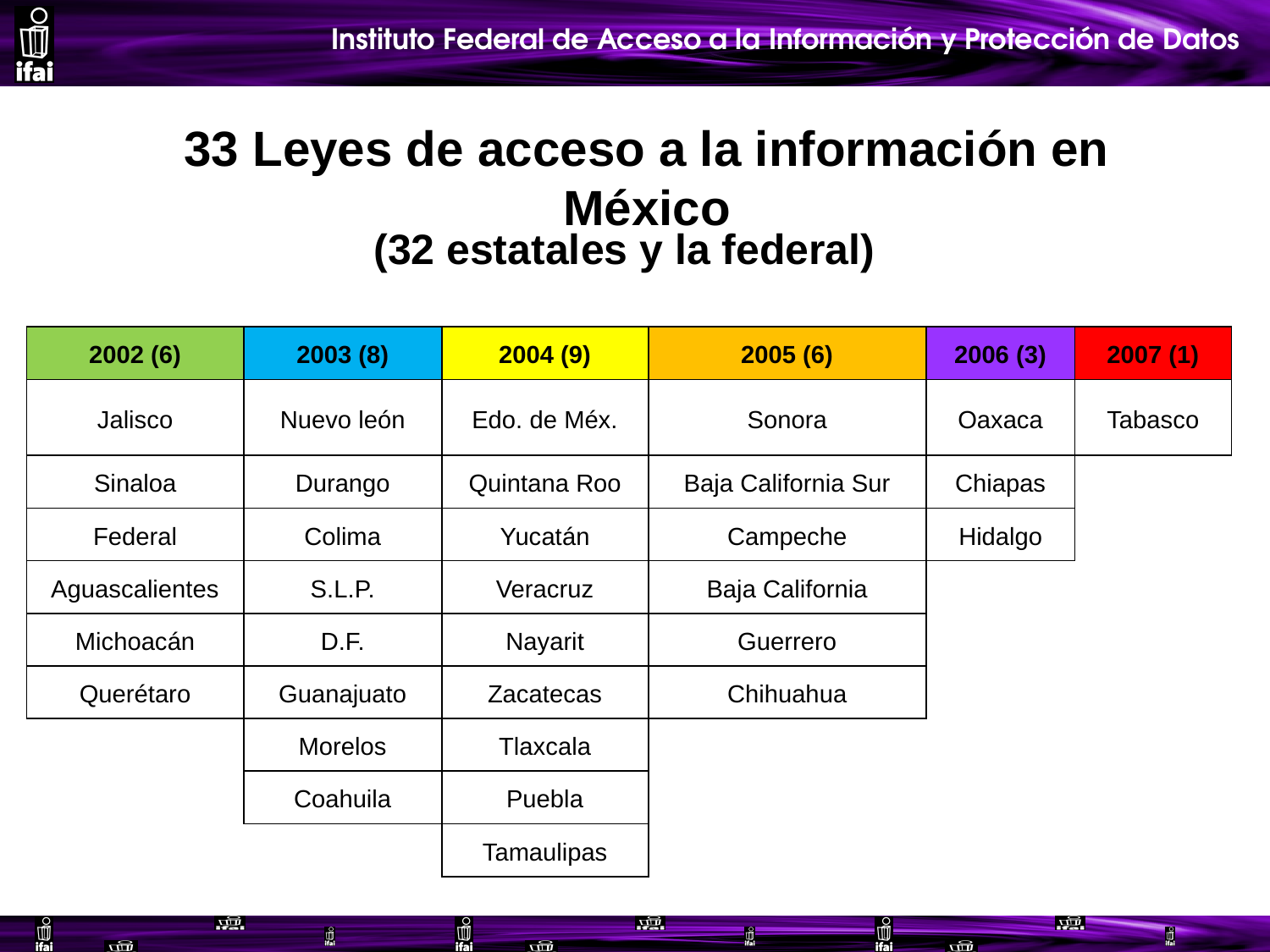

33 Leyes de acceso a la información en México
(32 estatales y la federal)
| 2002 (6) | 2003 (8) | 2004 (9) | 2005 (6) | 2006 (3) | 2007 (1) |
| --- | --- | --- | --- | --- | --- |
| Jalisco | Nuevo león | Edo. de Méx. | Sonora | Oaxaca | Tabasco |
| Sinaloa | Durango | Quintana Roo | Baja California Sur | Chiapas |  |
| Federal | Colima | Yucatán | Campeche | Hidalgo |  |
| Aguascalientes | S.L.P. | Veracruz | Baja California |  |  |
| Michoacán | D.F. | Nayarit | Guerrero |  |  |
| Querétaro | Guanajuato | Zacatecas | Chihuahua |  |  |
|  | Morelos | Tlaxcala |  |  |  |
|  | Coahuila | Puebla |  |  |  |
|  |  | Tamaulipas |  |  |  |